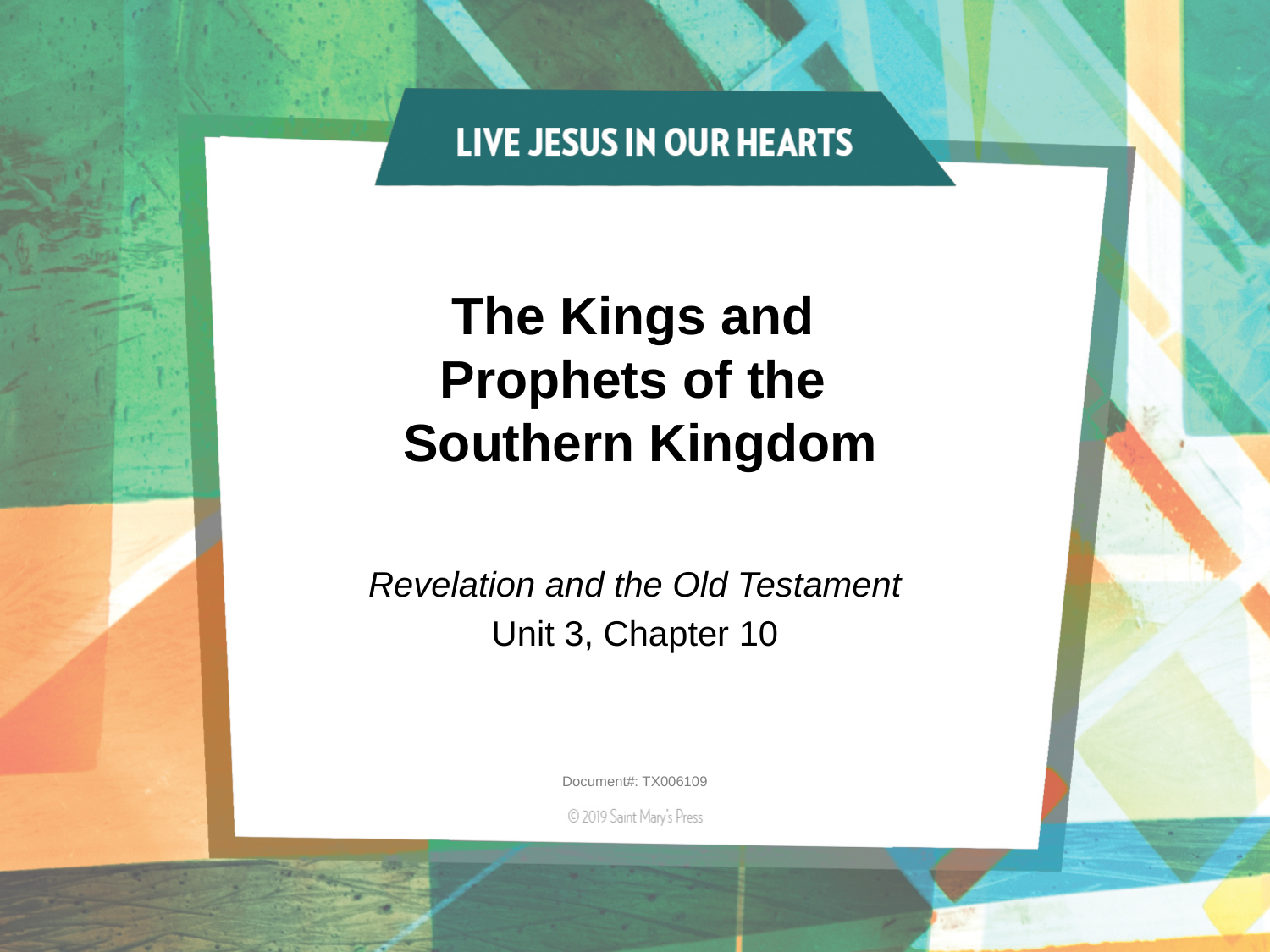

# The Kings and Prophets of the Southern Kingdom
Revelation and the Old Testament
Unit 3, Chapter 10
Document#: TX006109